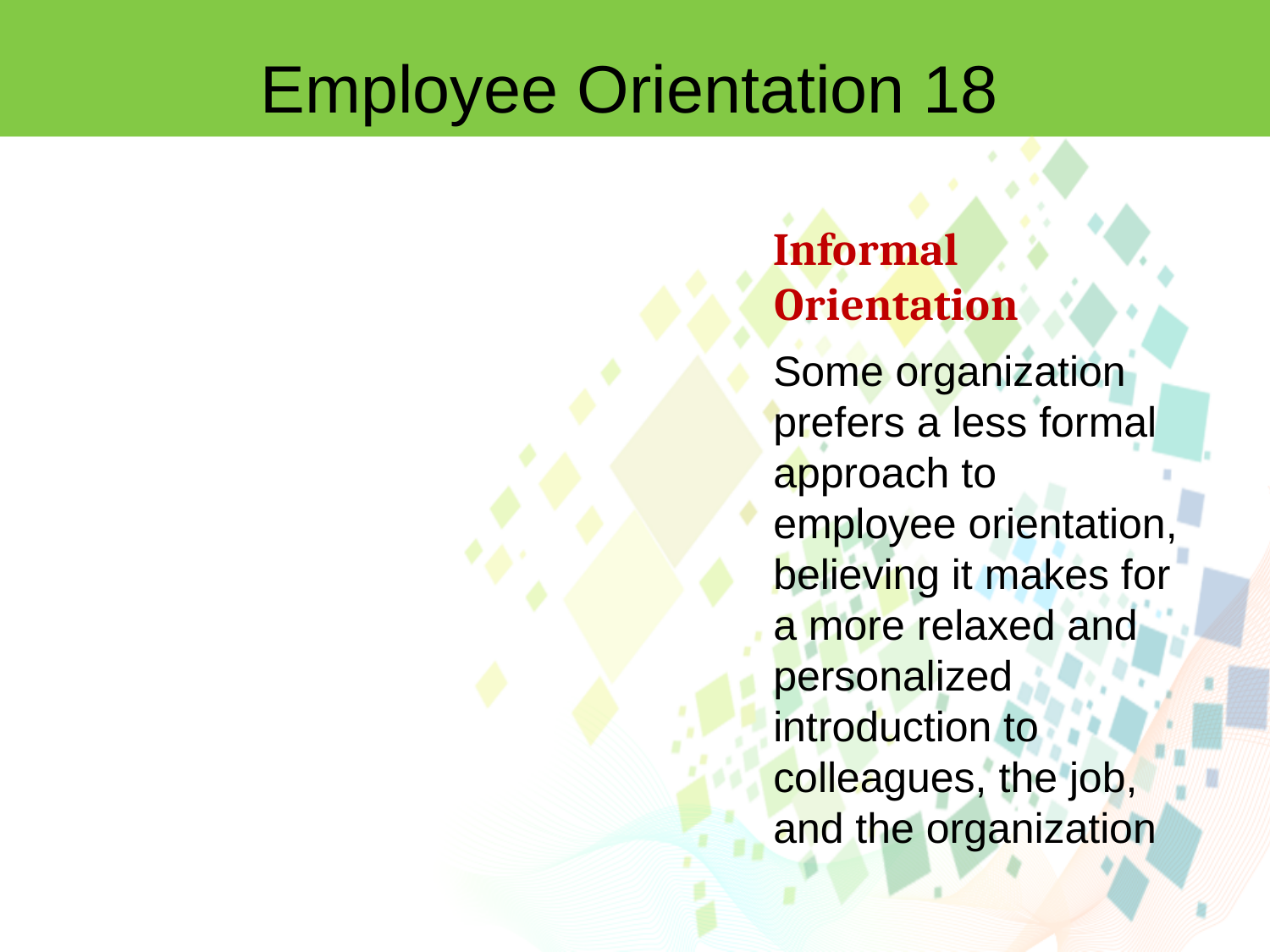

Employee Orientation 18
Informal Orientation
Some organization prefers a less formal approach to employee orientation, believing it makes for a more relaxed and personalized introduction to colleagues, the job, and the organization